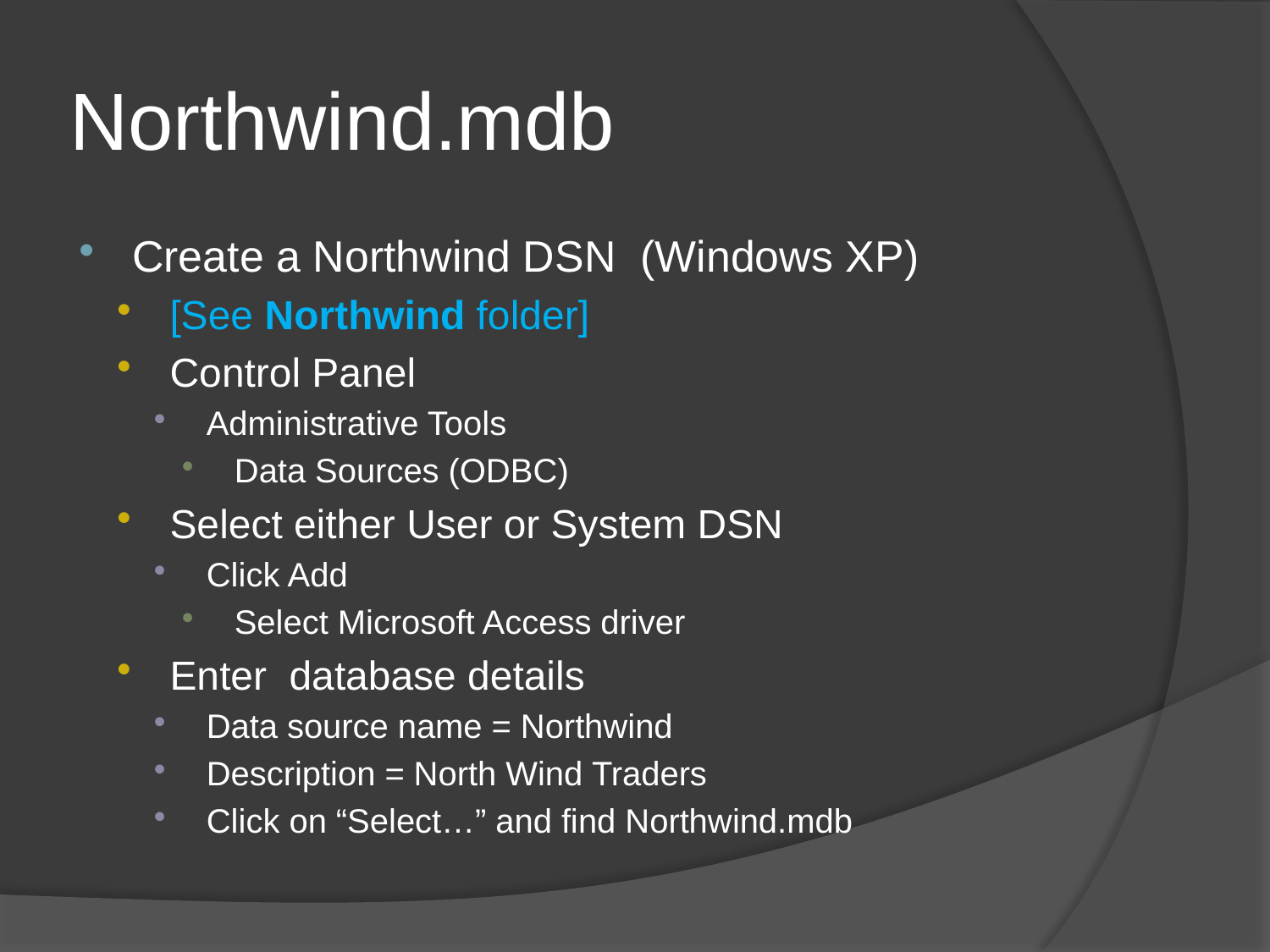

# Northwind.mdb
Create a Northwind DSN  (Windows XP)
[See Northwind folder]
Control Panel
Administrative Tools
Data Sources (ODBC)
Select either User or System DSN
Click Add
Select Microsoft Access driver
Enter  database details
Data source name = Northwind
Description = North Wind Traders
Click on “Select…” and find Northwind.mdb